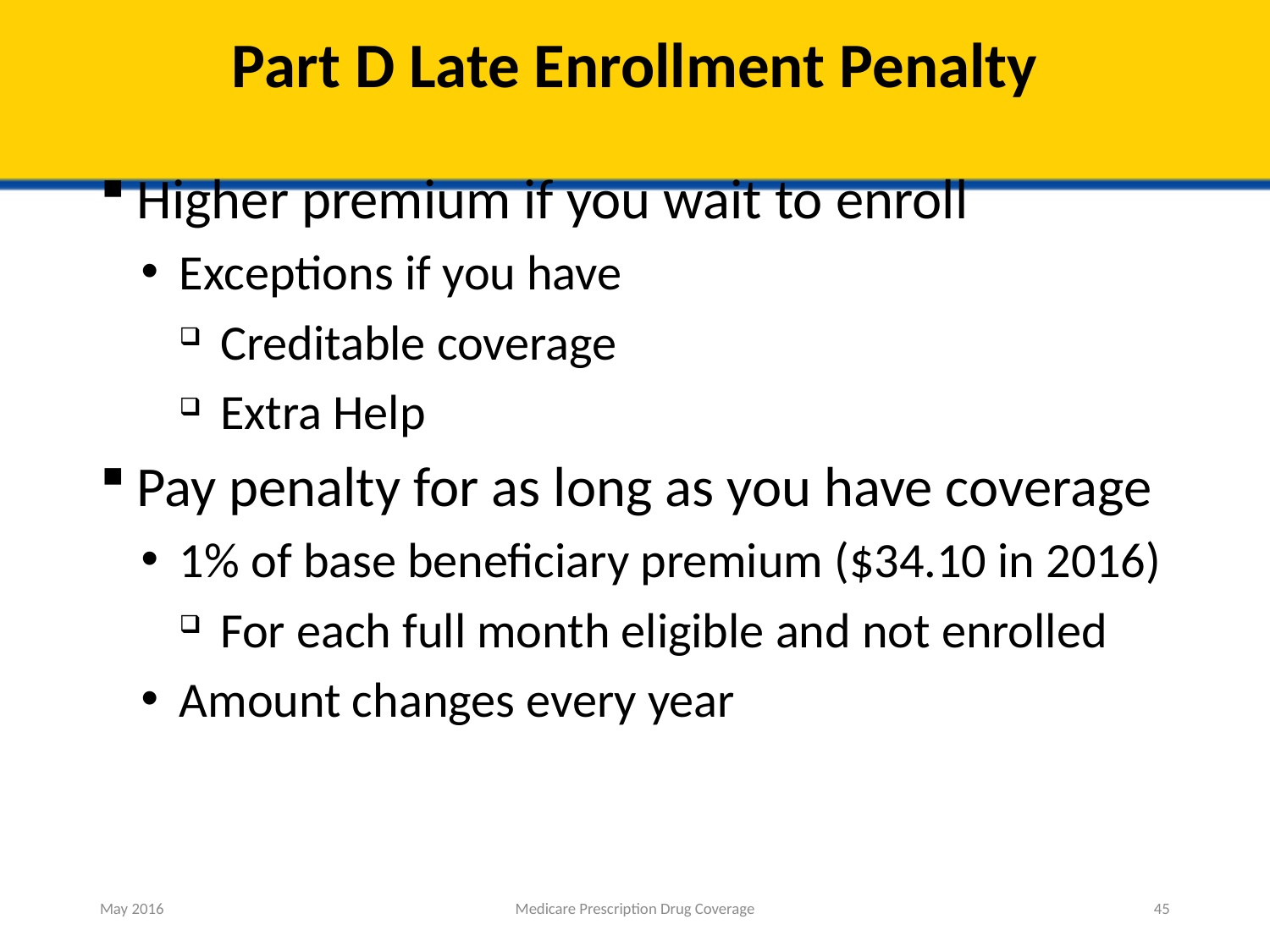

# Part D Late Enrollment Penalty
Higher premium if you wait to enroll
Exceptions if you have
Creditable coverage
Extra Help
Pay penalty for as long as you have coverage
1% of base beneficiary premium ($34.10 in 2016)
For each full month eligible and not enrolled
Amount changes every year

May 2016
Medicare Prescription Drug Coverage
45